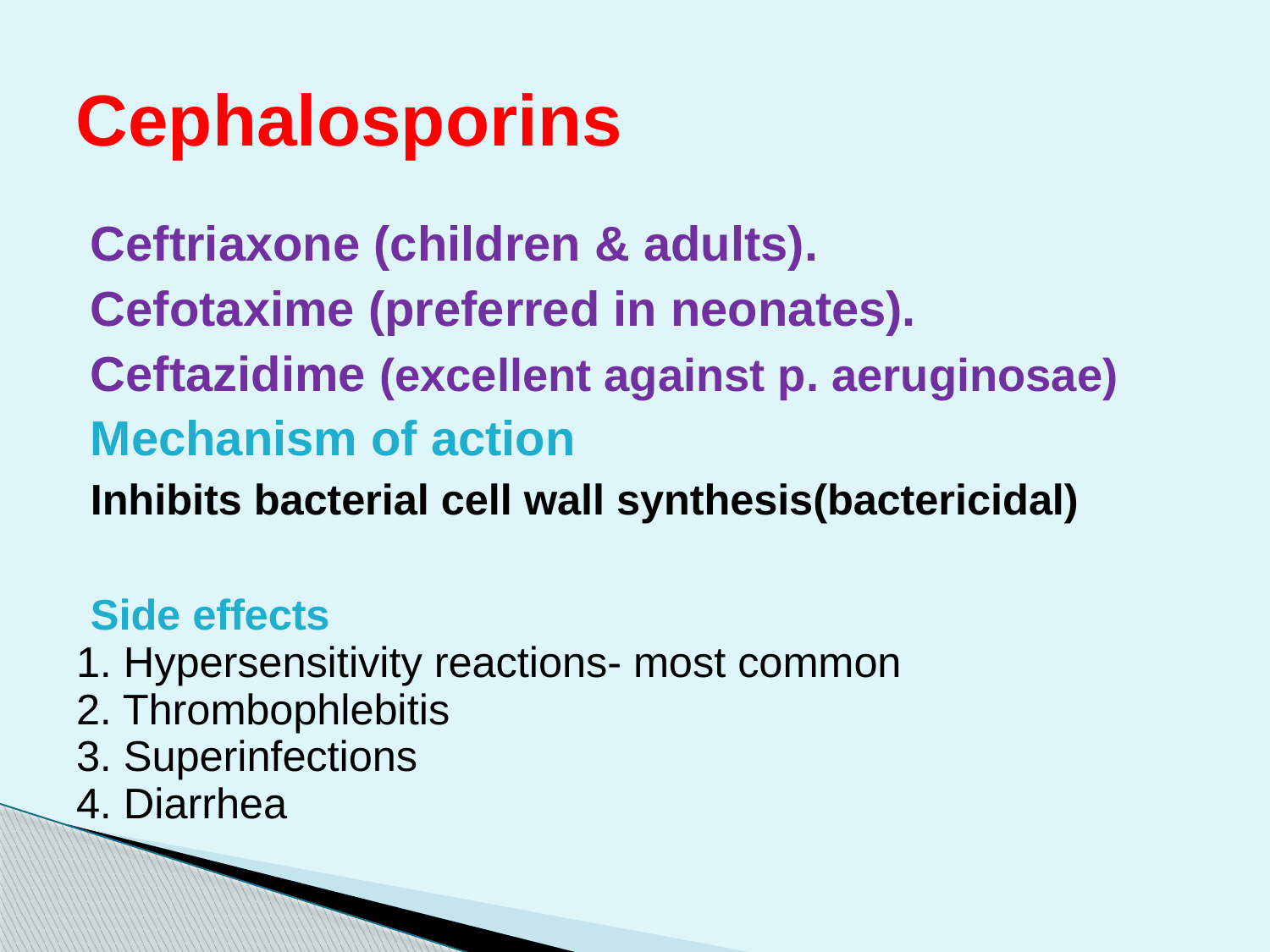

# Cephalosporins
Ceftriaxone (children & adults).
Cefotaxime (preferred in neonates).
Ceftazidime (excellent against p. aeruginosae)
Mechanism of action
Inhibits bacterial cell wall synthesis(bactericidal)

Side effects
1. Hypersensitivity reactions- most common
2. Thrombophlebitis
3. Superinfections
4. Diarrhea